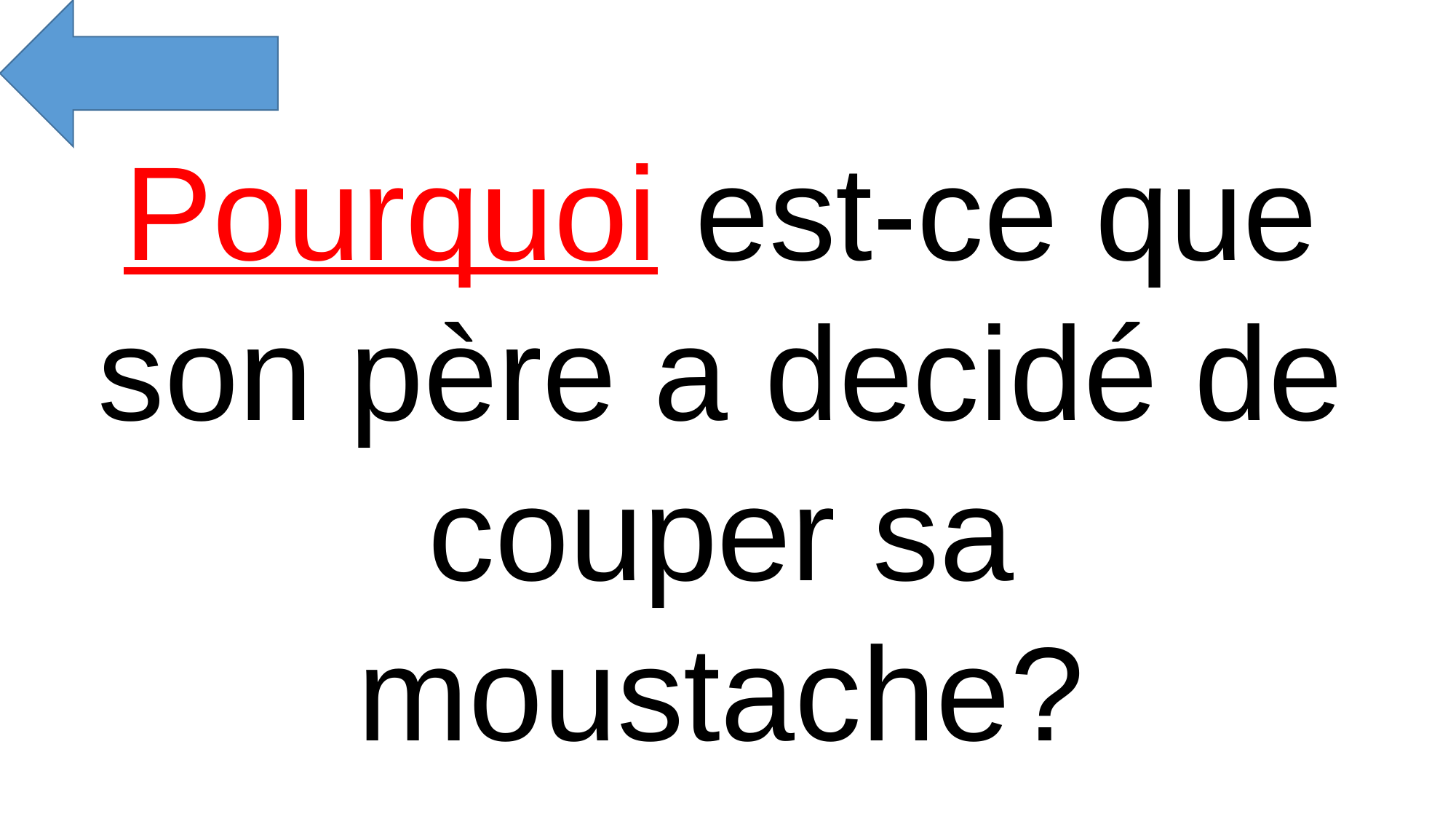

Pourquoi est-ce que son père a decidé de couper sa moustache?